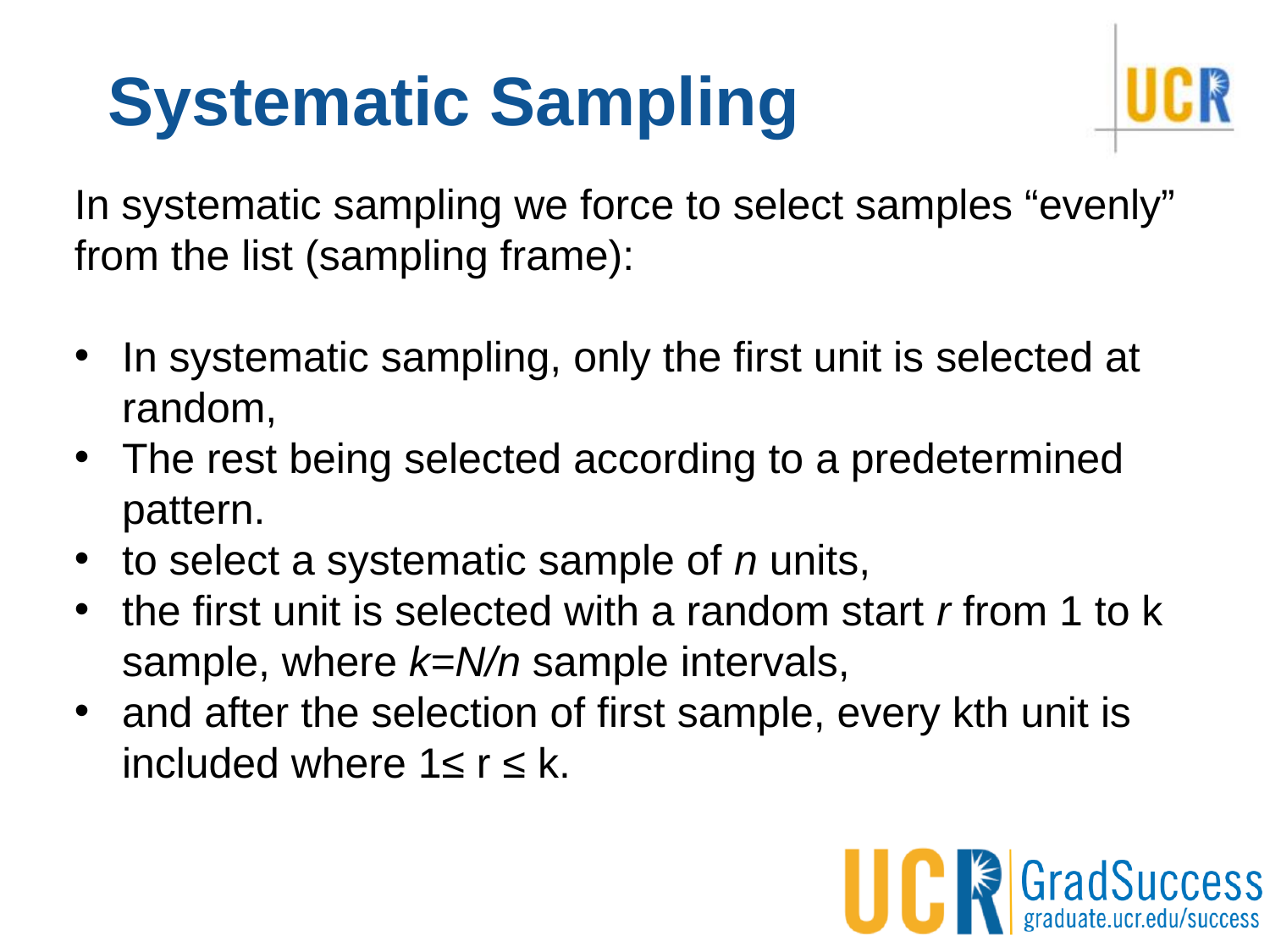

# Systematic Sampling
In systematic sampling we force to select samples “evenly” from the list (sampling frame):

In systematic sampling, only the first unit is selected at random,
The rest being selected according to a predetermined pattern.
to select a systematic sample of n units,
the first unit is selected with a random start r from 1 to k sample, where k=N/n sample intervals,
and after the selection of first sample, every kth unit is included where 1≤ r ≤ k.